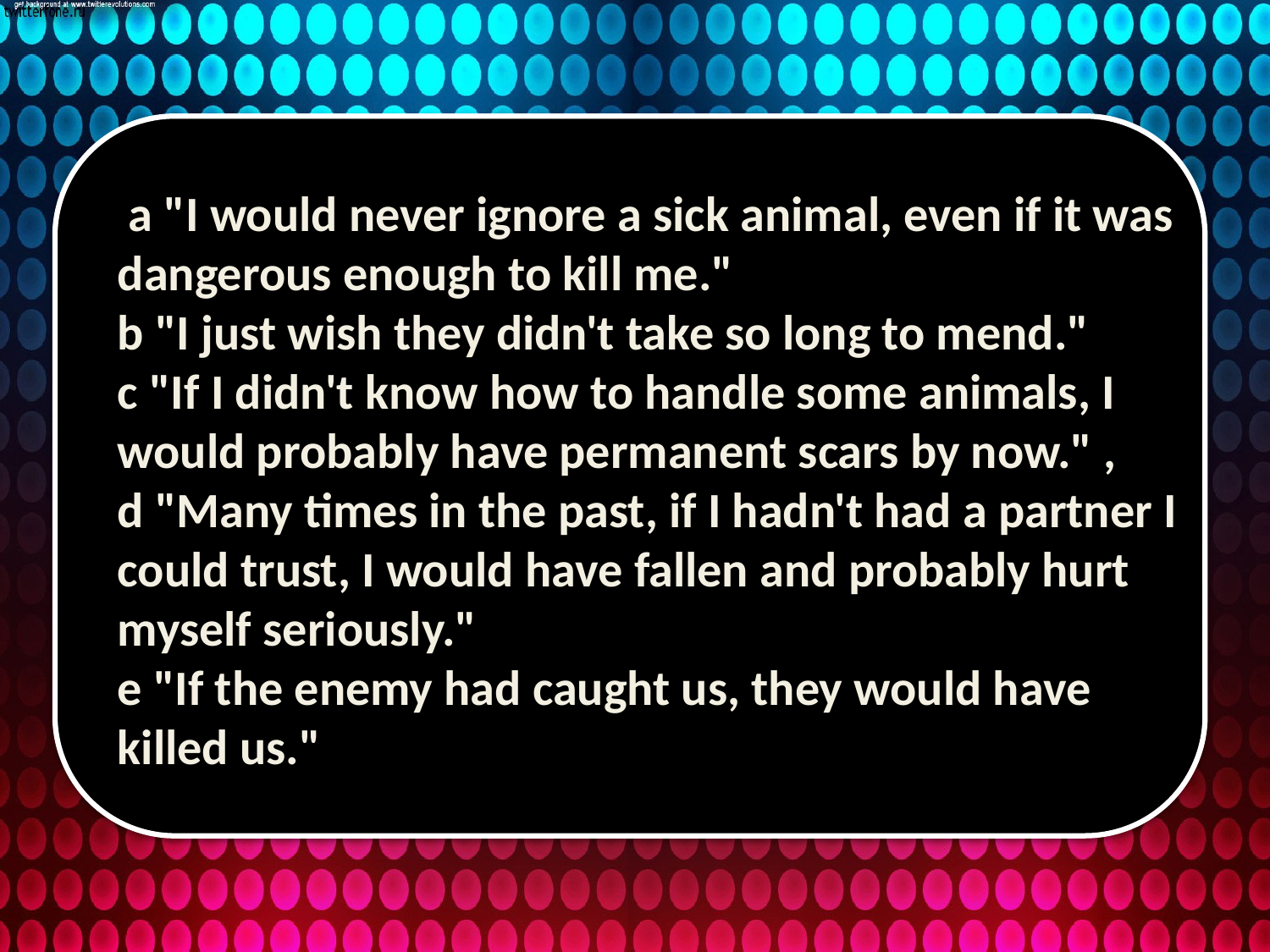

a "I would never ignore a sick animal, even if it was dangerous enough to kill me."
b "I just wish they didn't take so long to mend."
c "If I didn't know how to handle some animals, I would probably have permanent scars by now." ,
d "Many times in the past, if I hadn't had a partner I could trust, I would have fallen and probably hurt myself seriously."
e "If the enemy had caught us, they would have killed us."